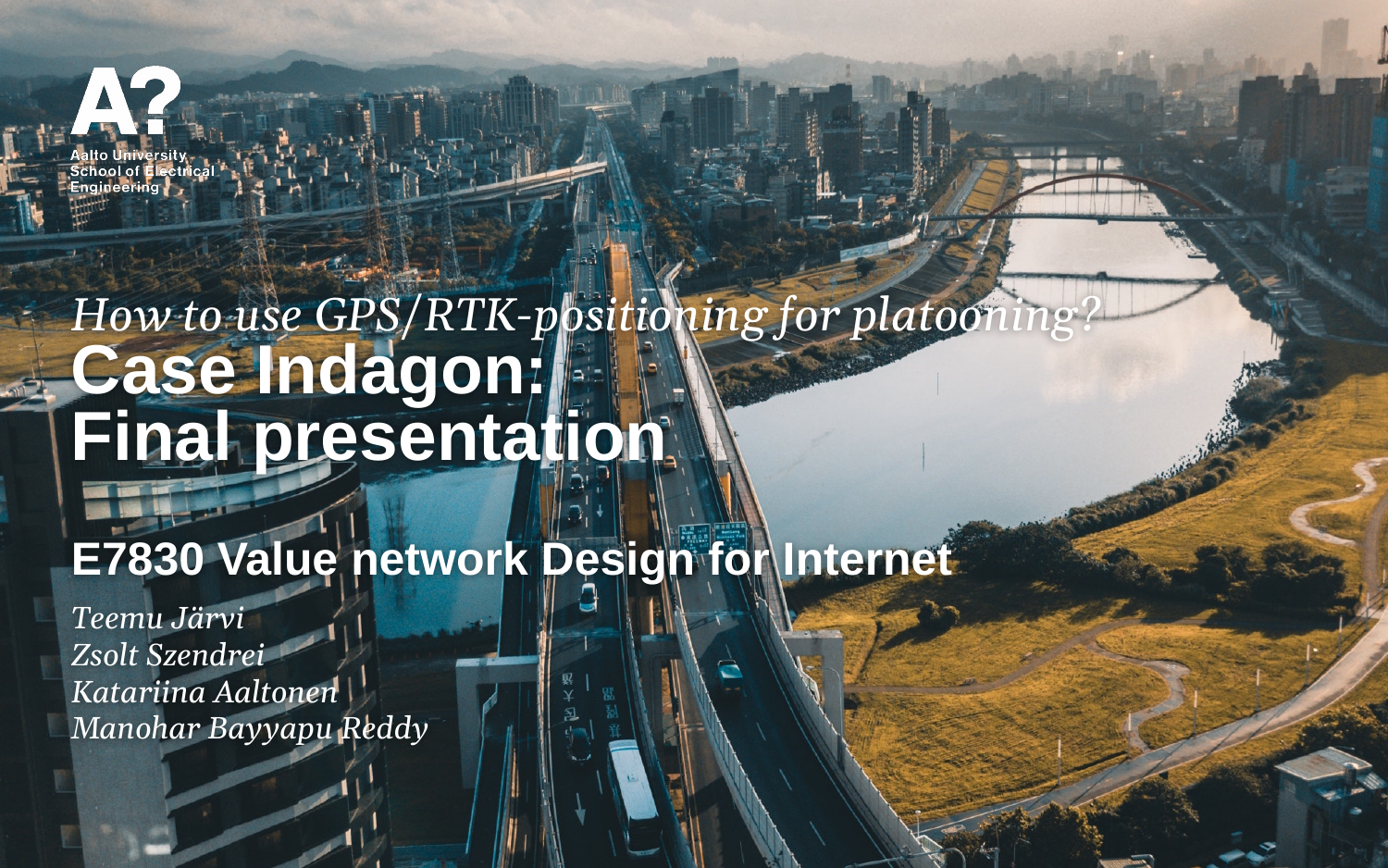

# How to use GPS/RTK-positioning for platooning? Case Indagon:
Final presentation
E7830 Value network Design for Internet
Teemu Järvi
Zsolt Szendrei
Katariina Aaltonen
Manohar Bayyapu Reddy